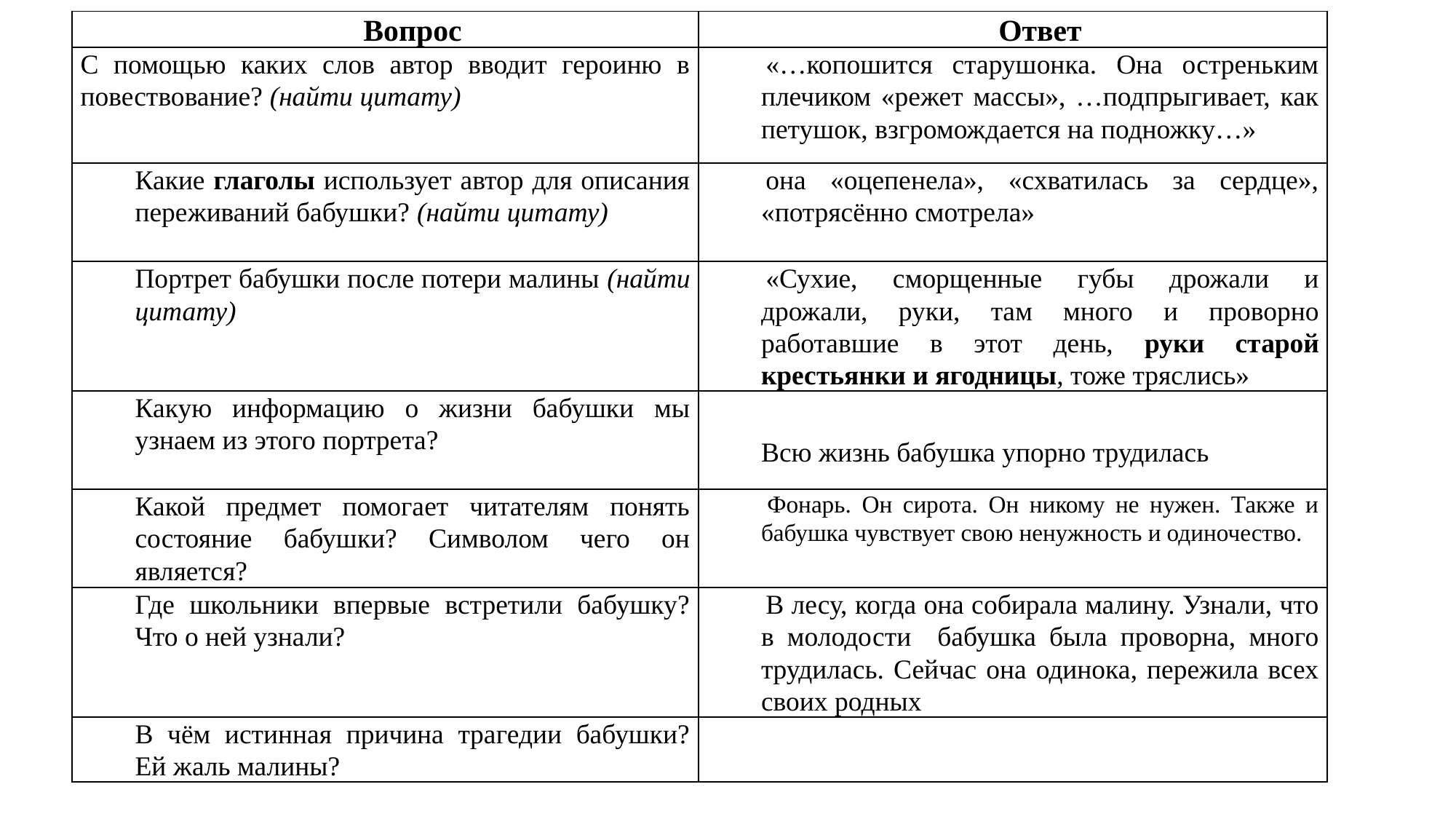

#
| Вопрос | Ответ |
| --- | --- |
| С помощью каких слов автор вводит героиню в повествование? (найти цитату) | «…копошится старушонка. Она остреньким плечиком «режет массы», …подпрыгивает, как петушок, взгромождается на подножку…» |
| Какие глаголы использует автор для описания переживаний бабушки? (найти цитату) | она «оцепенела», «схватилась за сердце», «потрясённо смотрела» |
| Портрет бабушки после потери малины (найти цитату) | «Сухие, сморщенные губы дрожали и дрожали, руки, там много и проворно работавшие в этот день, руки старой крестьянки и ягодницы, тоже тряслись» |
| Какую информацию о жизни бабушки мы узнаем из этого портрета? | Всю жизнь бабушка упорно трудилась |
| Какой предмет помогает читателям понять состояние бабушки? Символом чего он является? | Фонарь. Он сирота. Он никому не нужен. Также и бабушка чувствует свою ненужность и одиночество. |
| Где школьники впервые встретили бабушку? Что о ней узнали? | В лесу, когда она собирала малину. Узнали, что в молодости бабушка была проворна, много трудилась. Сейчас она одинока, пережила всех своих родных |
| В чём истинная причина трагедии бабушки? Ей жаль малины? |  |